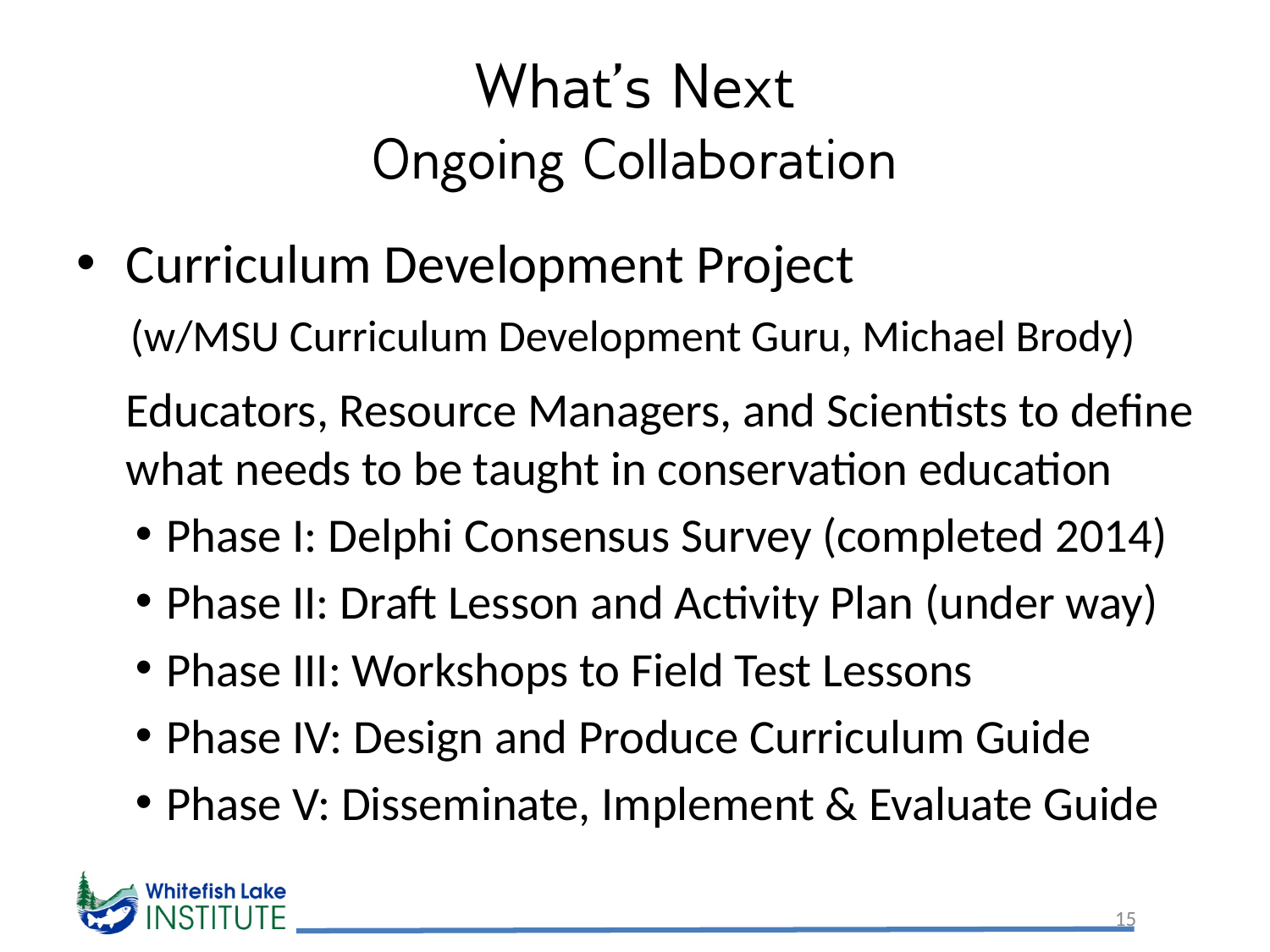

# What’s Next Ongoing Collaboration
Curriculum Development Project
     (w/MSU Curriculum Development Guru, Michael Brody)
    Educators, Resource Managers, and Scientists to define what needs to be taught in conservation education
Phase I: Delphi Consensus Survey (completed 2014)
Phase II: Draft Lesson and Activity Plan (under way)
Phase III: Workshops to Field Test Lessons
Phase IV: Design and Produce Curriculum Guide
Phase V: Disseminate, Implement & Evaluate Guide